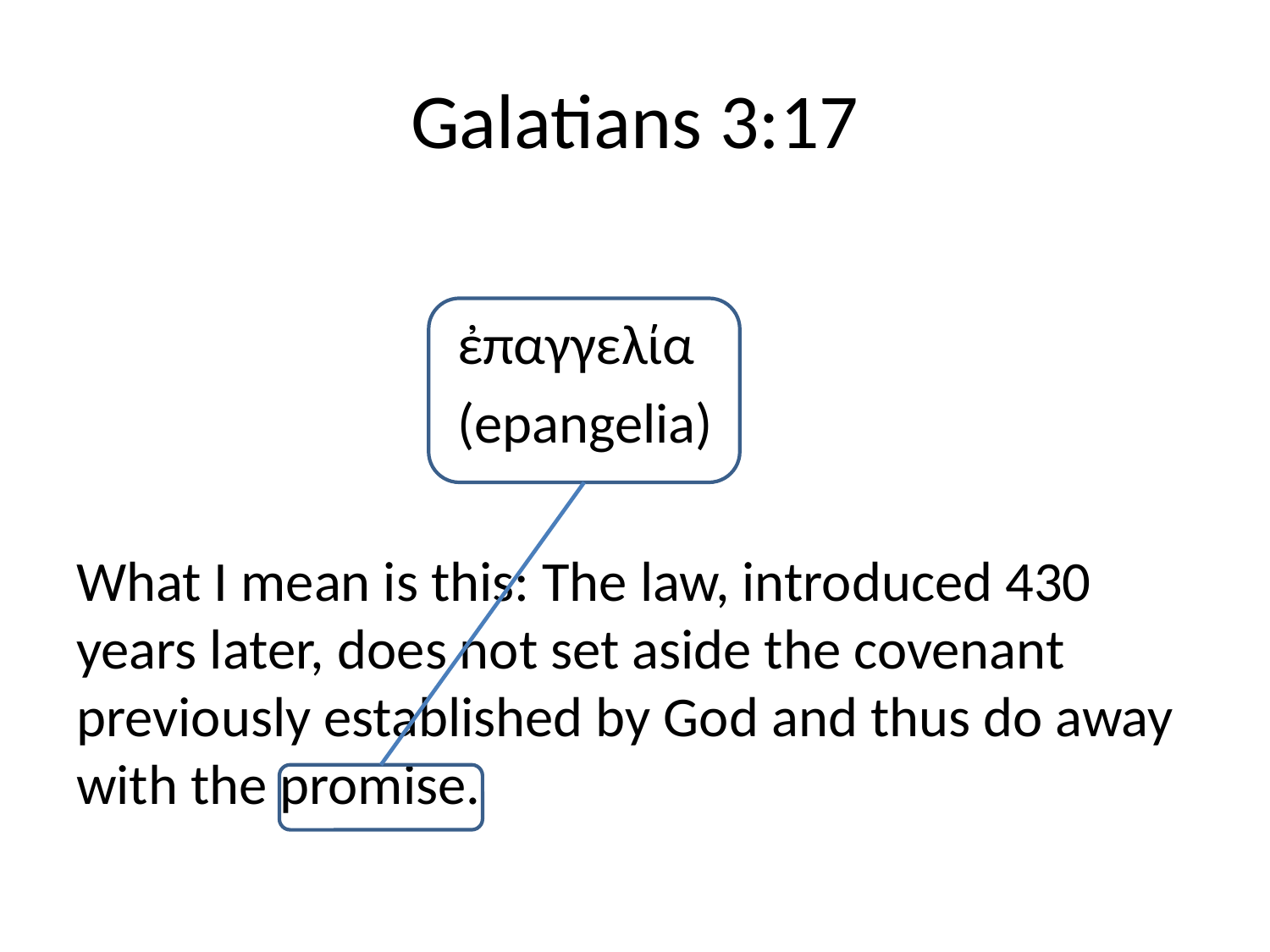

# Galatians 3:17

			ἐπαγγελία
			(epangelia)

What I mean is this: The law, introduced 430 years later, does not set aside the covenant previously established by God and thus do away with the promise.